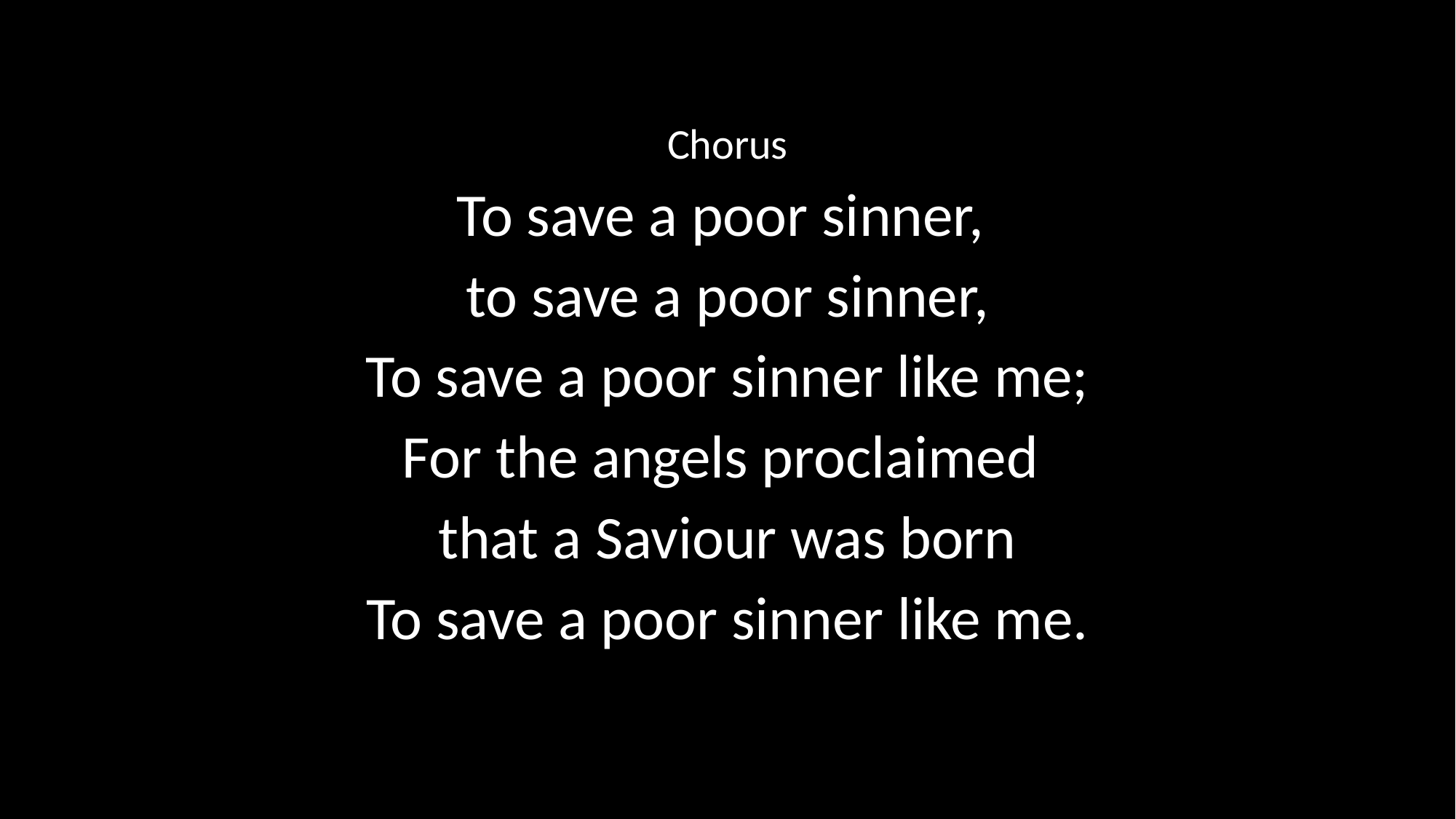

Chorus
To save a poor sinner,
to save a poor sinner,
To save a poor sinner like me;
For the angels proclaimed
that a Saviour was born
To save a poor sinner like me.